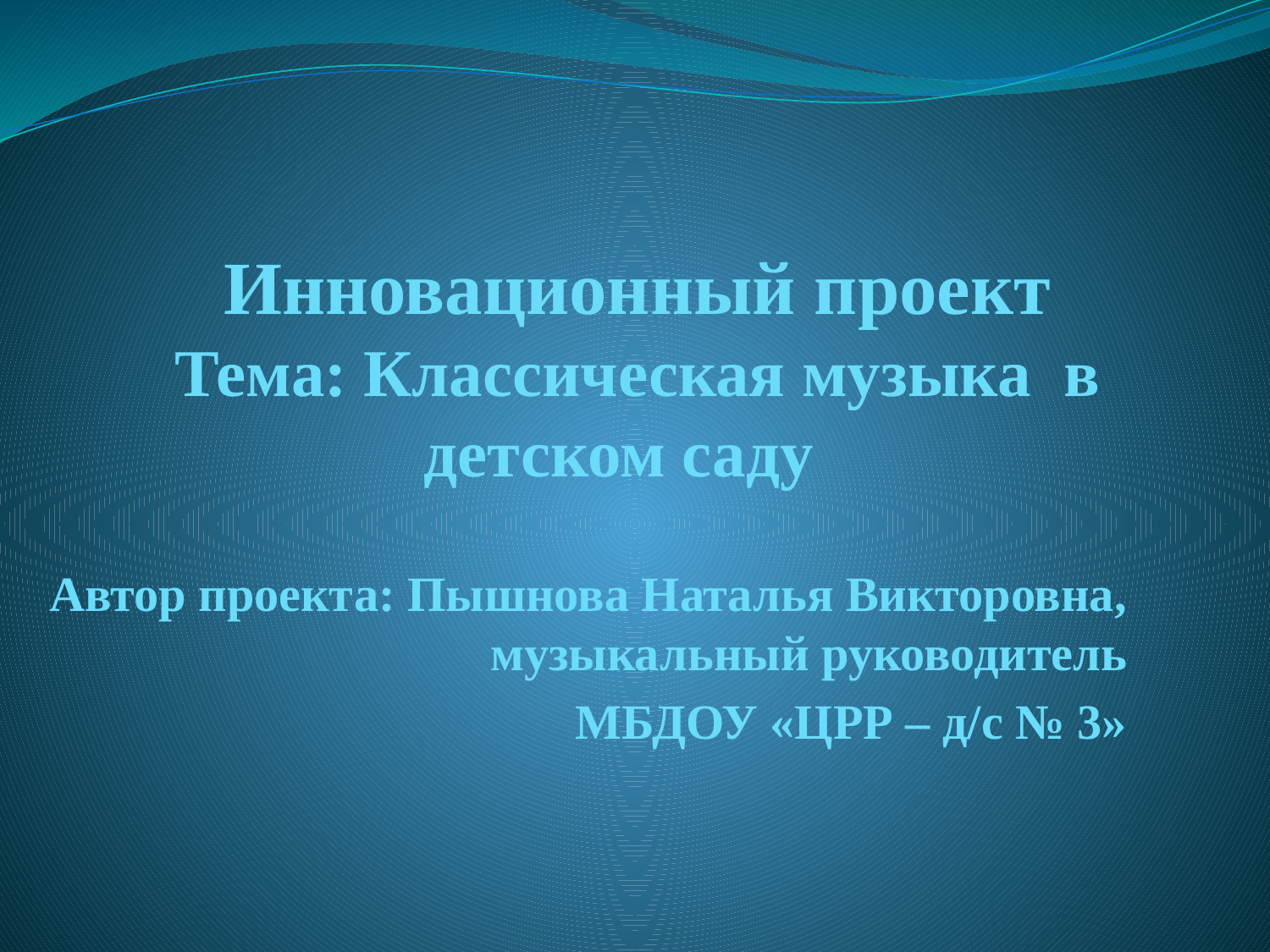

# Инновационный проект Тема: Классическая музыка  в детском саду
Автор проекта: Пышнова Наталья Викторовна, музыкальный руководитель
                                    МБДОУ «ЦРР – д/с № 3»